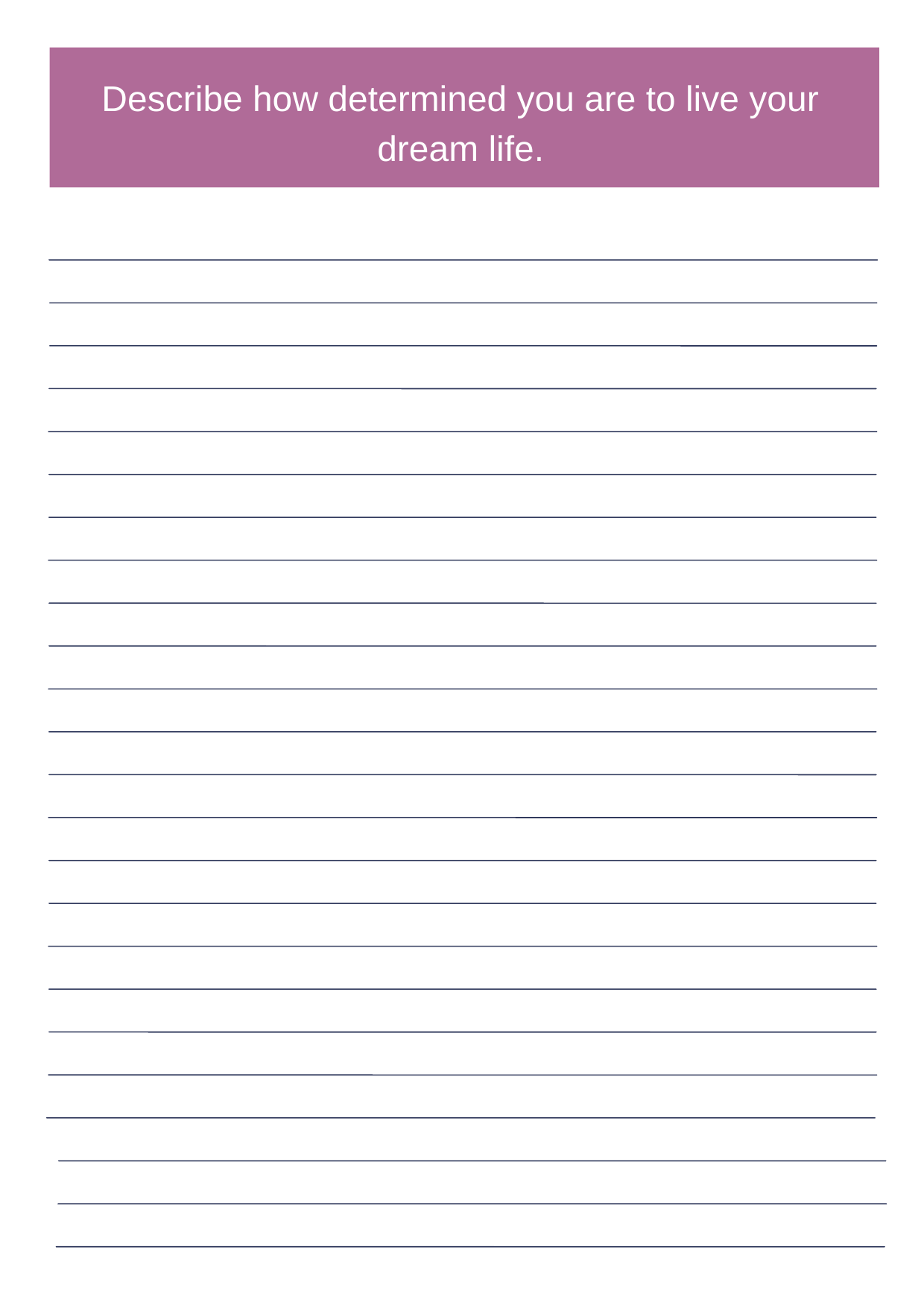

Describe how determined you are to live your dream life.